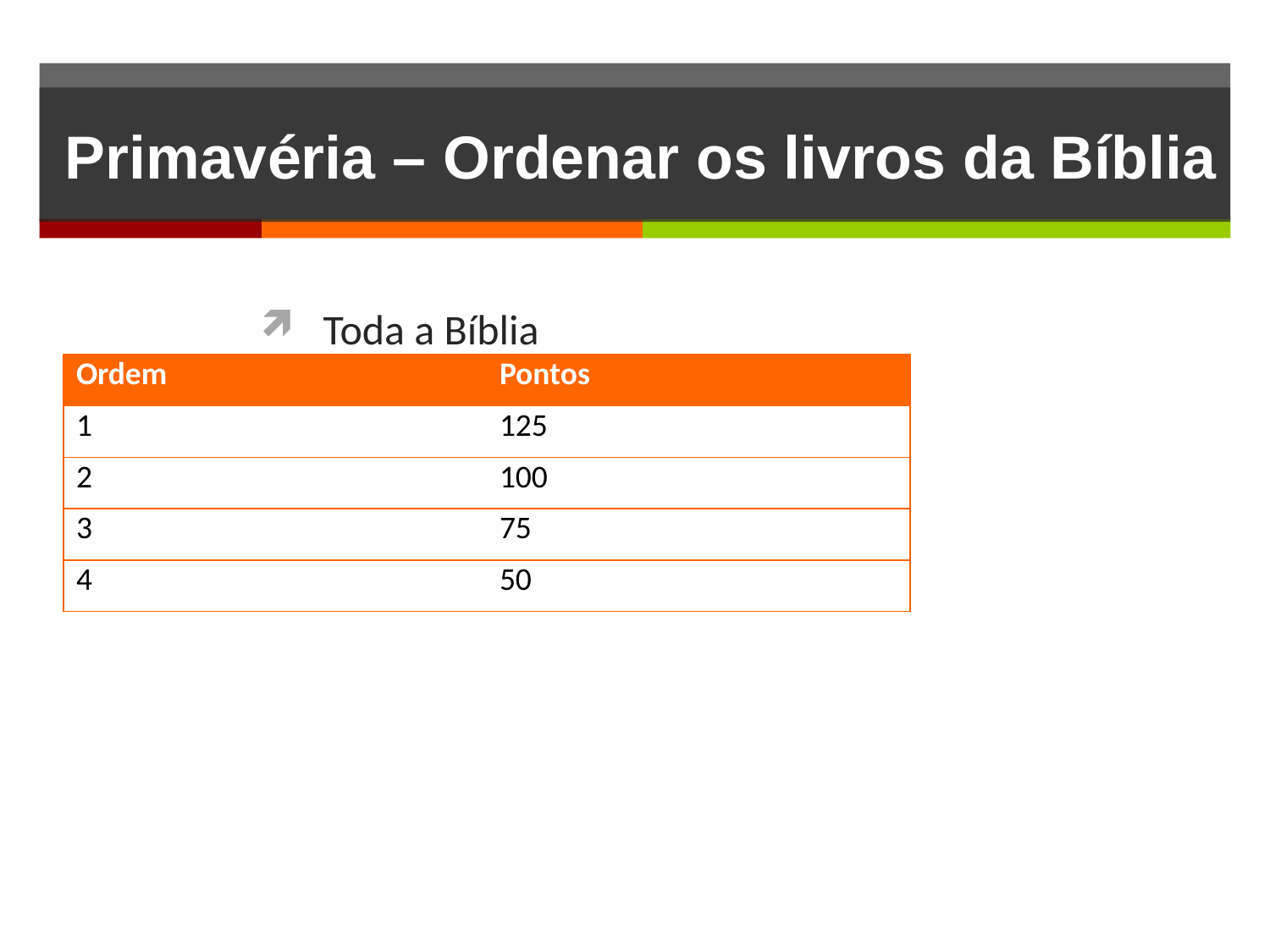

# Primavéria – Ordenar os livros da Bíblia
Toda a Bíblia

| Ordem | Pontos |
| --- | --- |
| 1 | 125 |
| 2 | 100 |
| 3 | 75 |
| 4 | 50 |